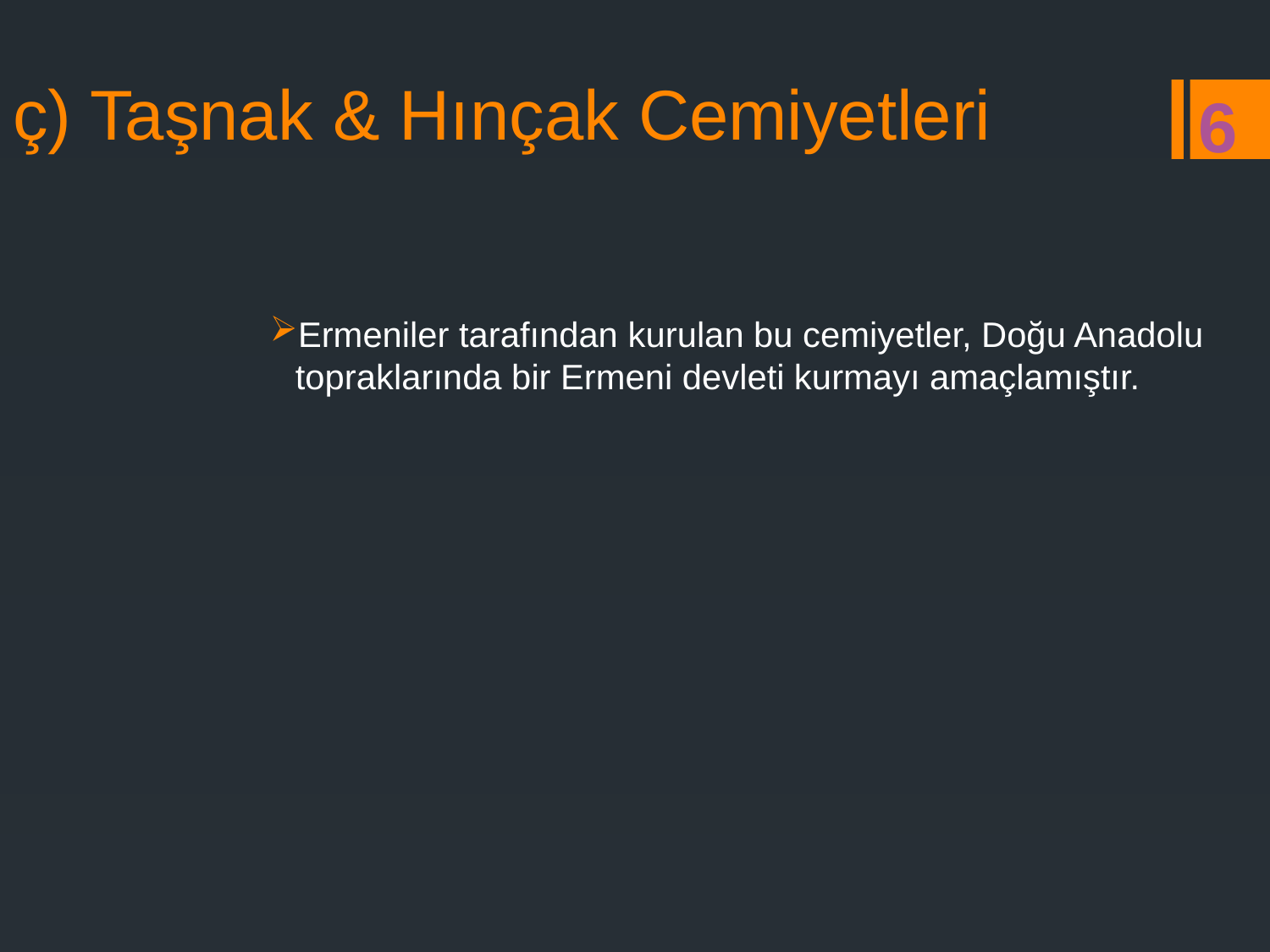

# ç) Taşnak & Hınçak Cemiyetleri
6

Ermeniler tarafından kurulan bu cemiyetler, Doğu Anadolu topraklarında bir Ermeni devleti kurmayı amaçlamıştır.